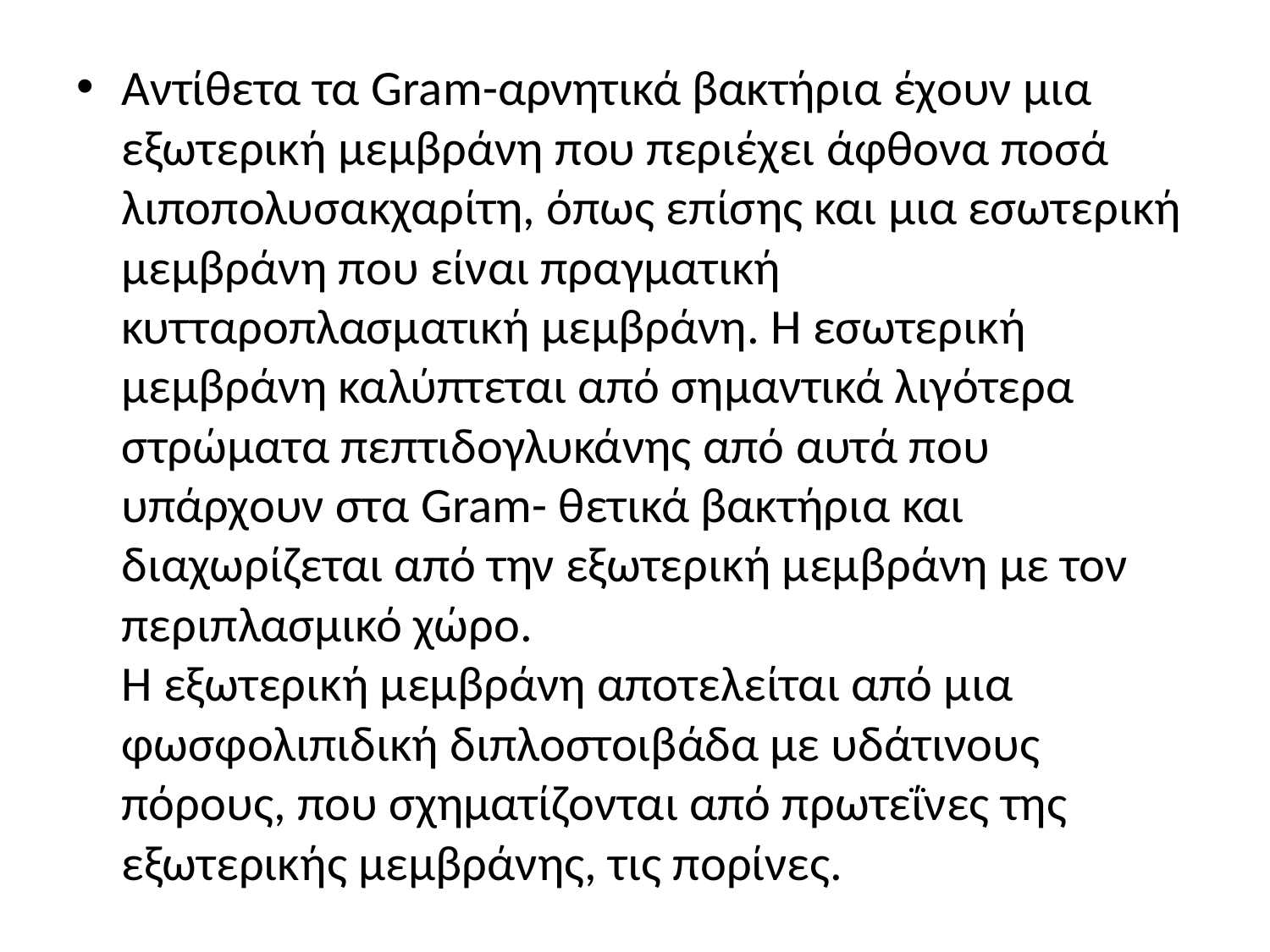

Αντίθετα τα Gram-αρνητικά βακτήρια έχουν μια εξωτερική μεμβράνη που περιέχει άφθονα ποσά λιποπολυσακχαρίτη, όπως επίσης και μια εσωτερική μεμβράνη που είναι πραγματική κυτταροπλασματική μεμβράνη. Η εσωτερική μεμβράνη καλύπτεται από σημαντικά λιγότερα στρώματα πεπτιδογλυκάνης από αυτά που υπάρχουν στα Gram- θετικά βακτήρια και διαχωρίζεται από την εξωτερική μεμβράνη με τον περιπλασμικό χώρο.                                                           Η εξωτερική μεμβράνη αποτελείται από μια φωσφολιπιδική διπλοστοιβάδα με υδάτινους πόρους, που σχηματίζονται από πρωτεΐνες της εξωτερικής μεμβράνης, τις πορίνες.